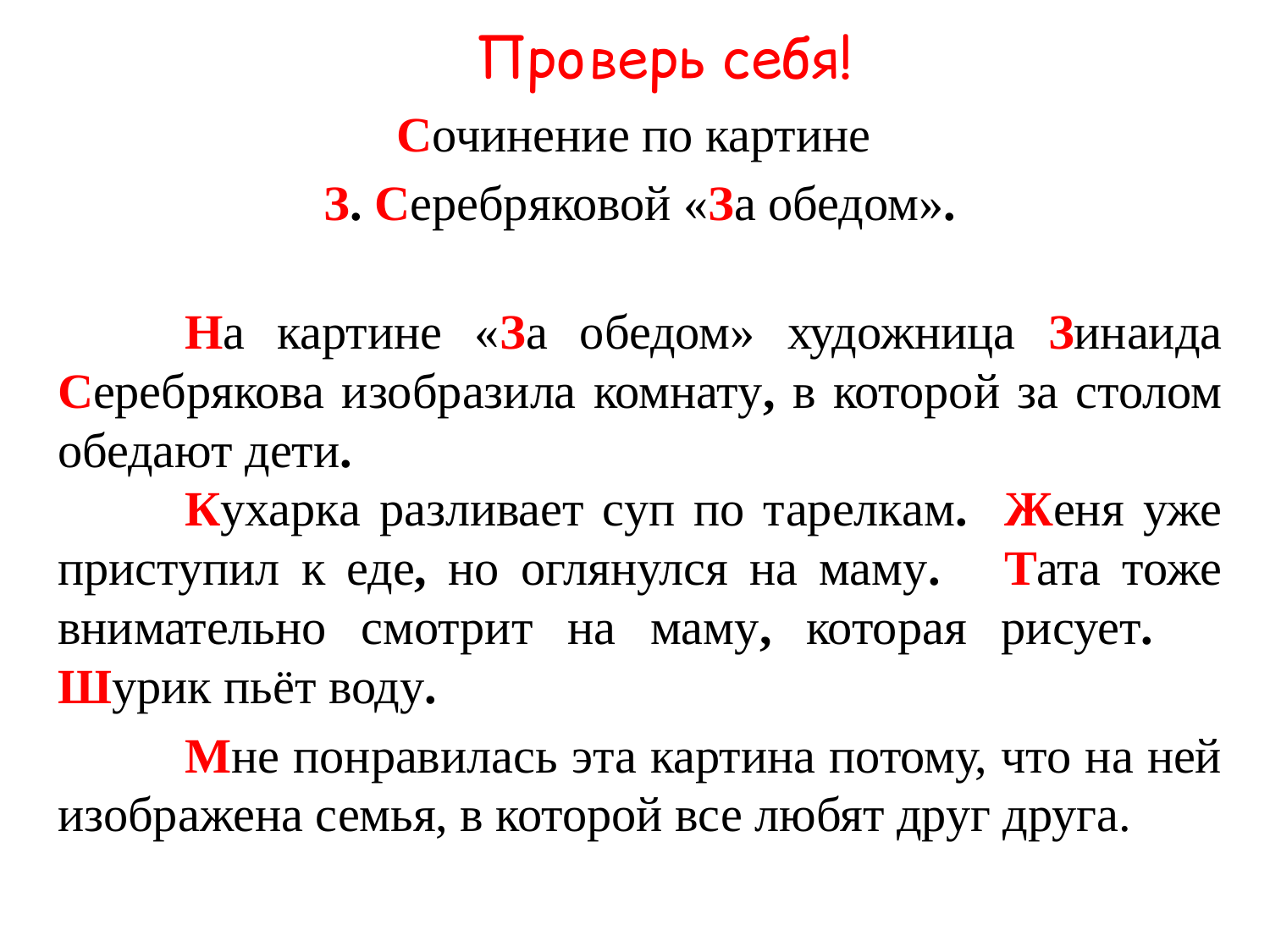

# Проверь себя!
Сочинение по картине
З. Серебряковой «За обедом».

	На картине «За обедом» художница Зинаида Серебрякова изобразила комнату, в которой за столом обедают дети.
	Кухарка разливает суп по тарелкам.  Женя уже приступил к еде, но оглянулся на маму.   Тата тоже внимательно смотрит на маму, которая рисует.   Шурик пьёт воду.
	Мне понравилась эта картина потому, что на ней изображена семья, в которой все любят друг друга.